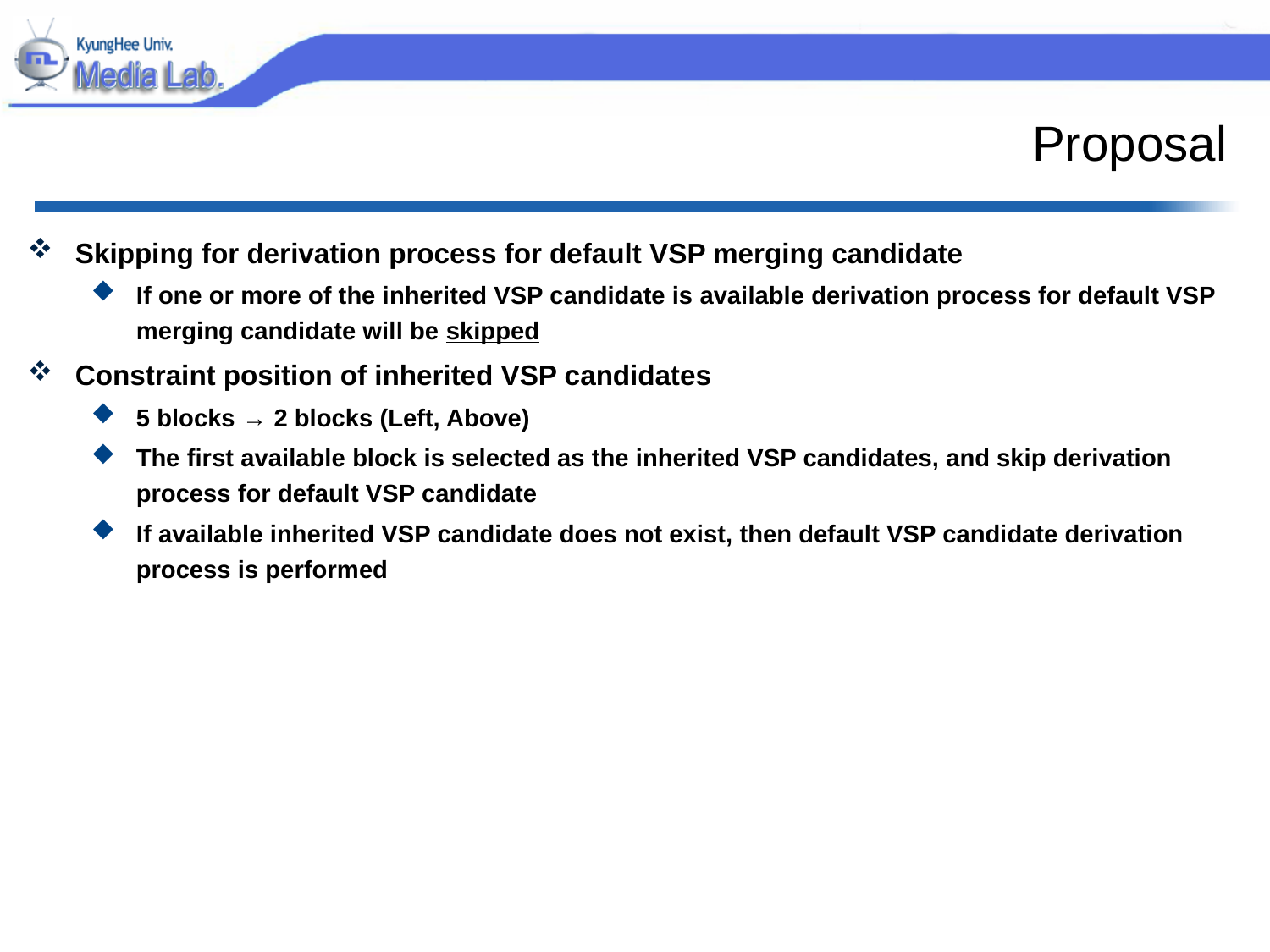

# Proposal
Skipping for derivation process for default VSP merging candidate
If one or more of the inherited VSP candidate is available derivation process for default VSP merging candidate will be skipped
Constraint position of inherited VSP candidates
5 blocks → 2 blocks (Left, Above)
The first available block is selected as the inherited VSP candidates, and skip derivation process for default VSP candidate
If available inherited VSP candidate does not exist, then default VSP candidate derivation process is performed